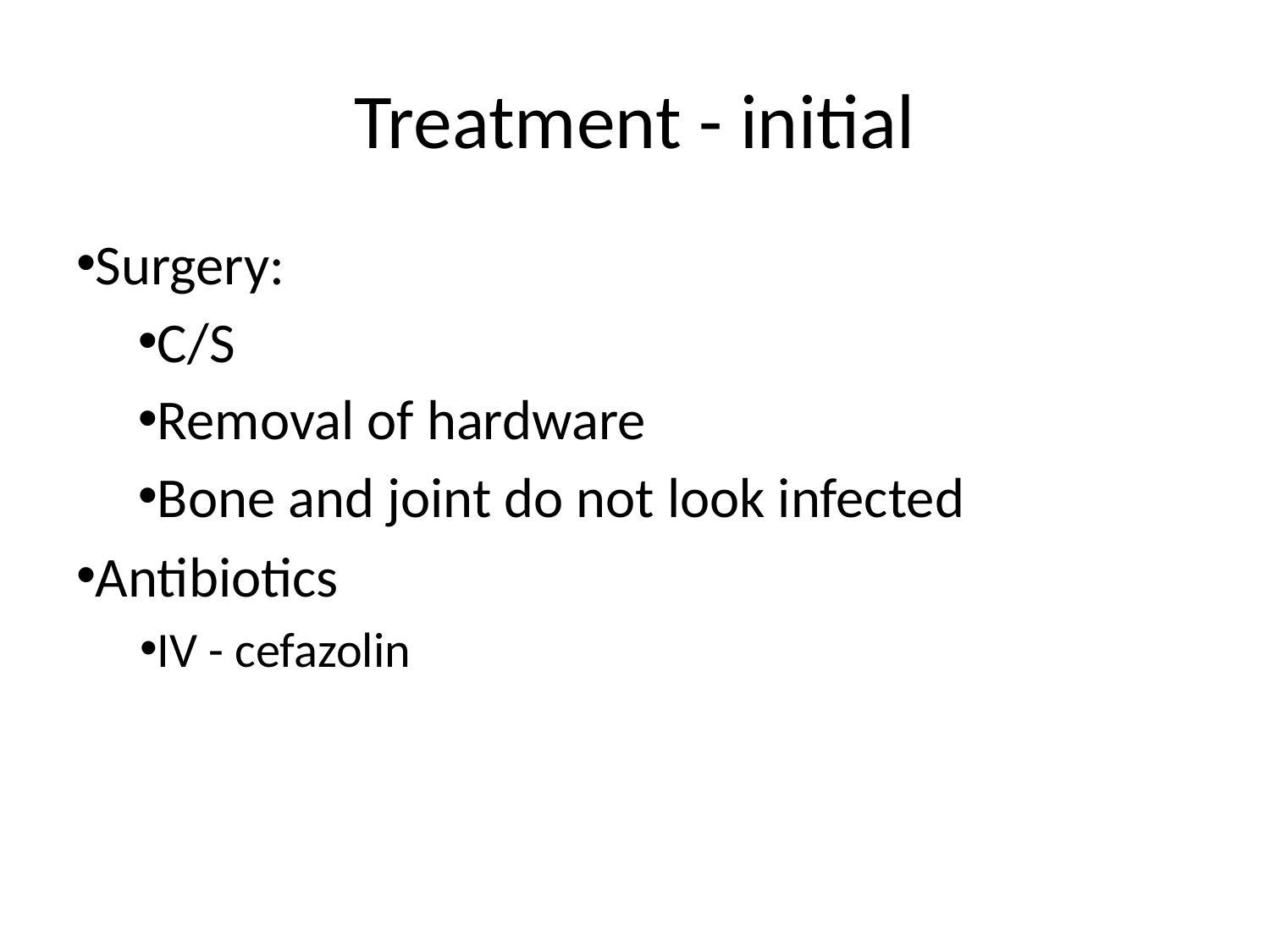

# Treatment - initial
Surgery:
C/S
Removal of hardware
Bone and joint do not look infected
Antibiotics
IV - cefazolin